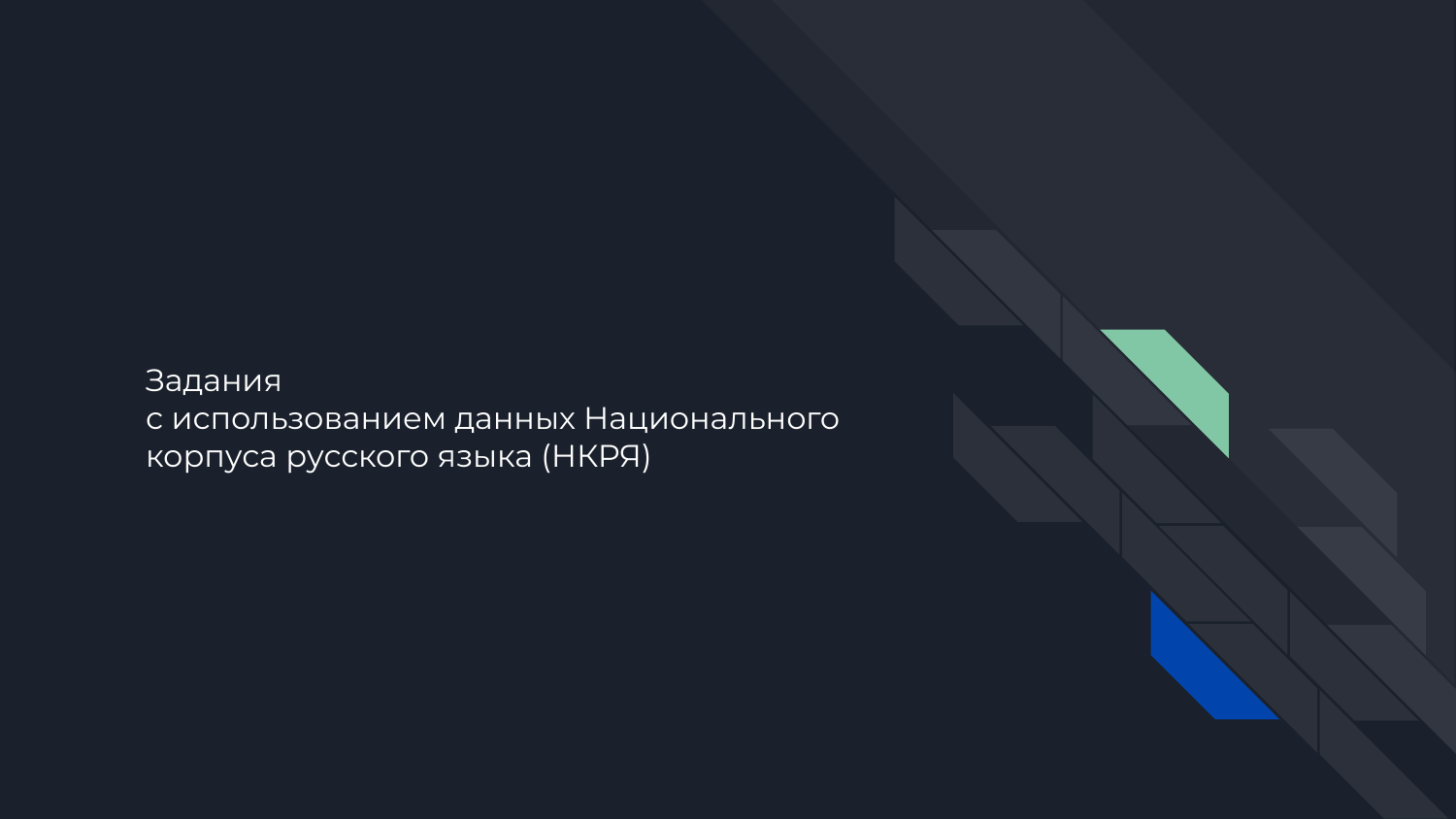

# Задания
с использованием данных Национального корпуса русского языка (НКРЯ)